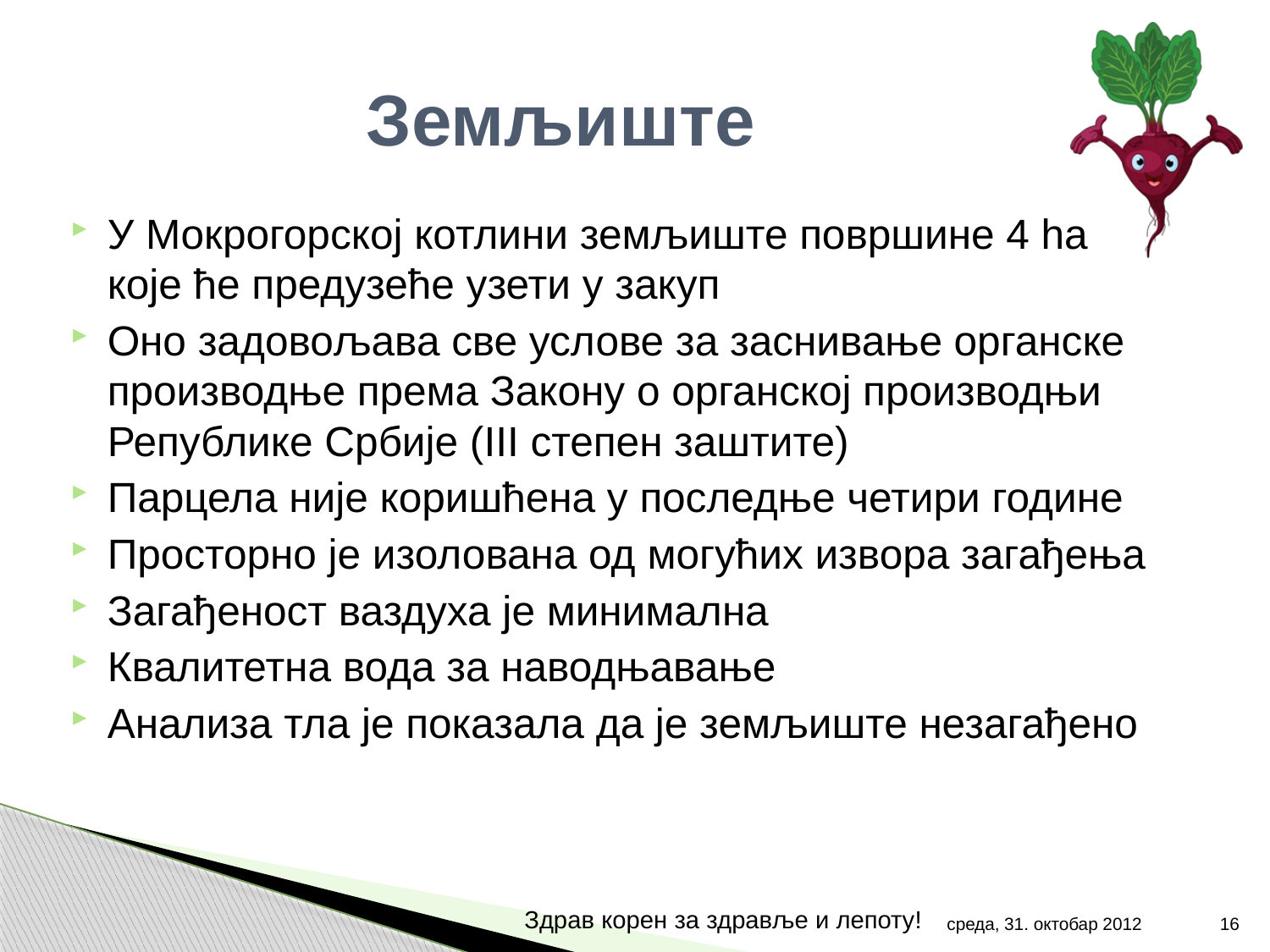

# Земљиште
У Мокрогорској котлини земљиште површине 4 ha које ће предузеће узети у закуп
Оно задовољава све услове за заснивање органске производње према Закону о органској производњи Републике Србије (III степен заштите)
Парцела није коришћена у последње четири године
Просторно је изолована од могућих извора загађења
Загађеност ваздуха је минимална
Квалитетна вода за наводњавање
Анализа тла је показала да је земљиште незагађено

Здрав корен за здравље и лепоту!
среда, 31. октобар 2012
16